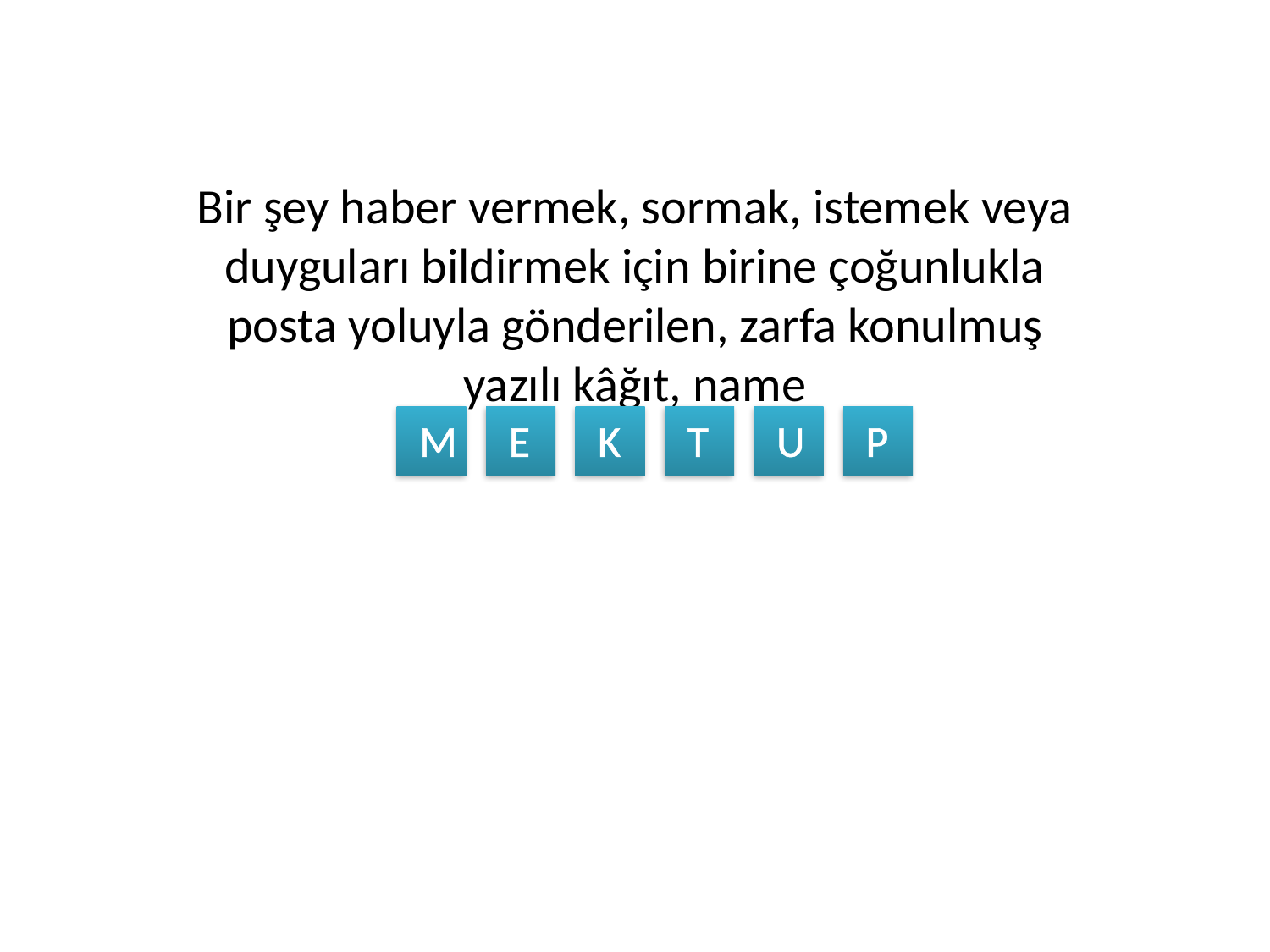

Bir şey haber vermek, sormak, istemek veya duyguları bildirmek için birine çoğunlukla posta yoluyla gönderilen, zarfa konulmuş yazılı kâğıt, name

M

E

K

T

U

P